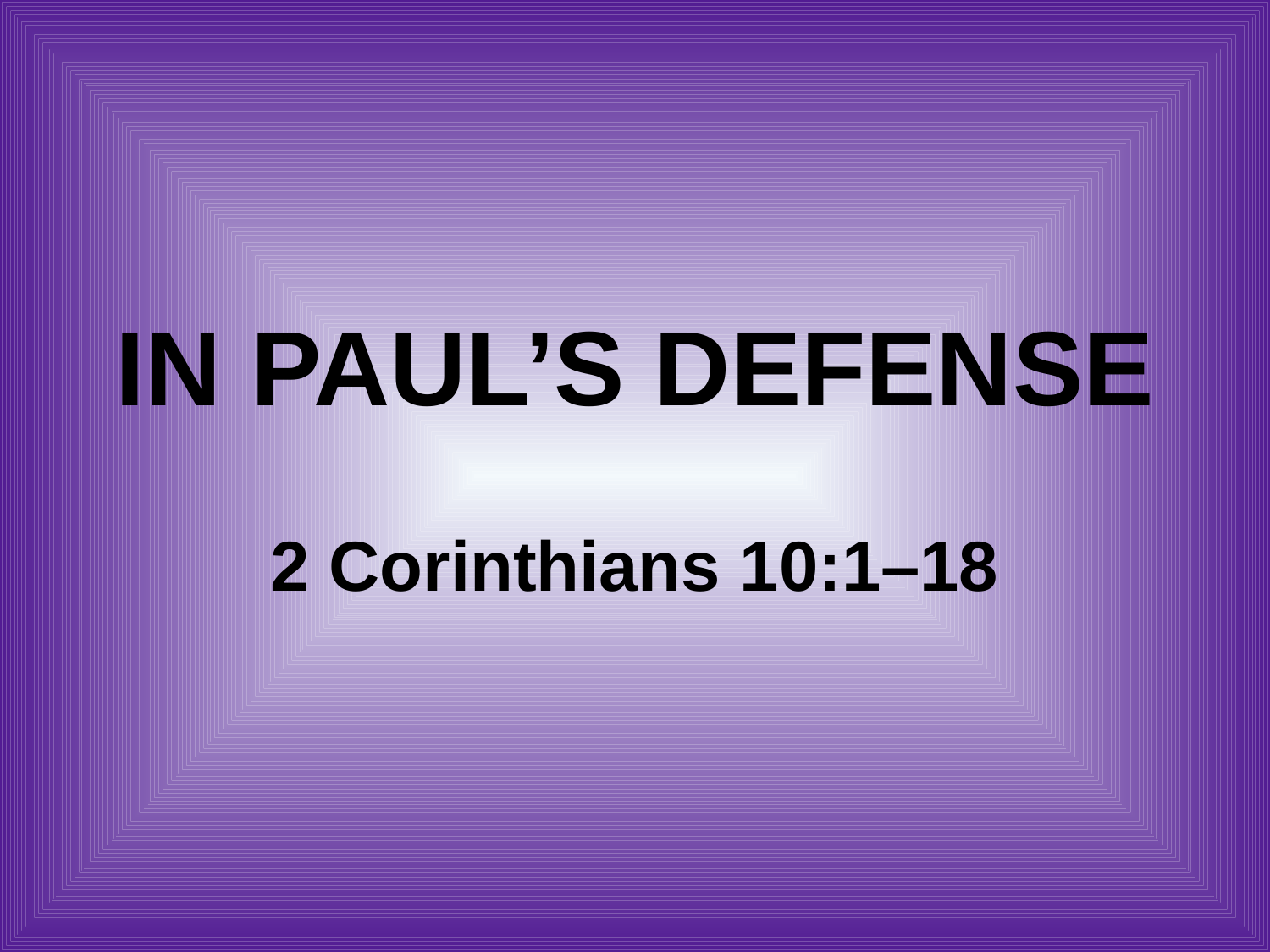

# In Paul’s Defense 2 Corinthians 10:1–18